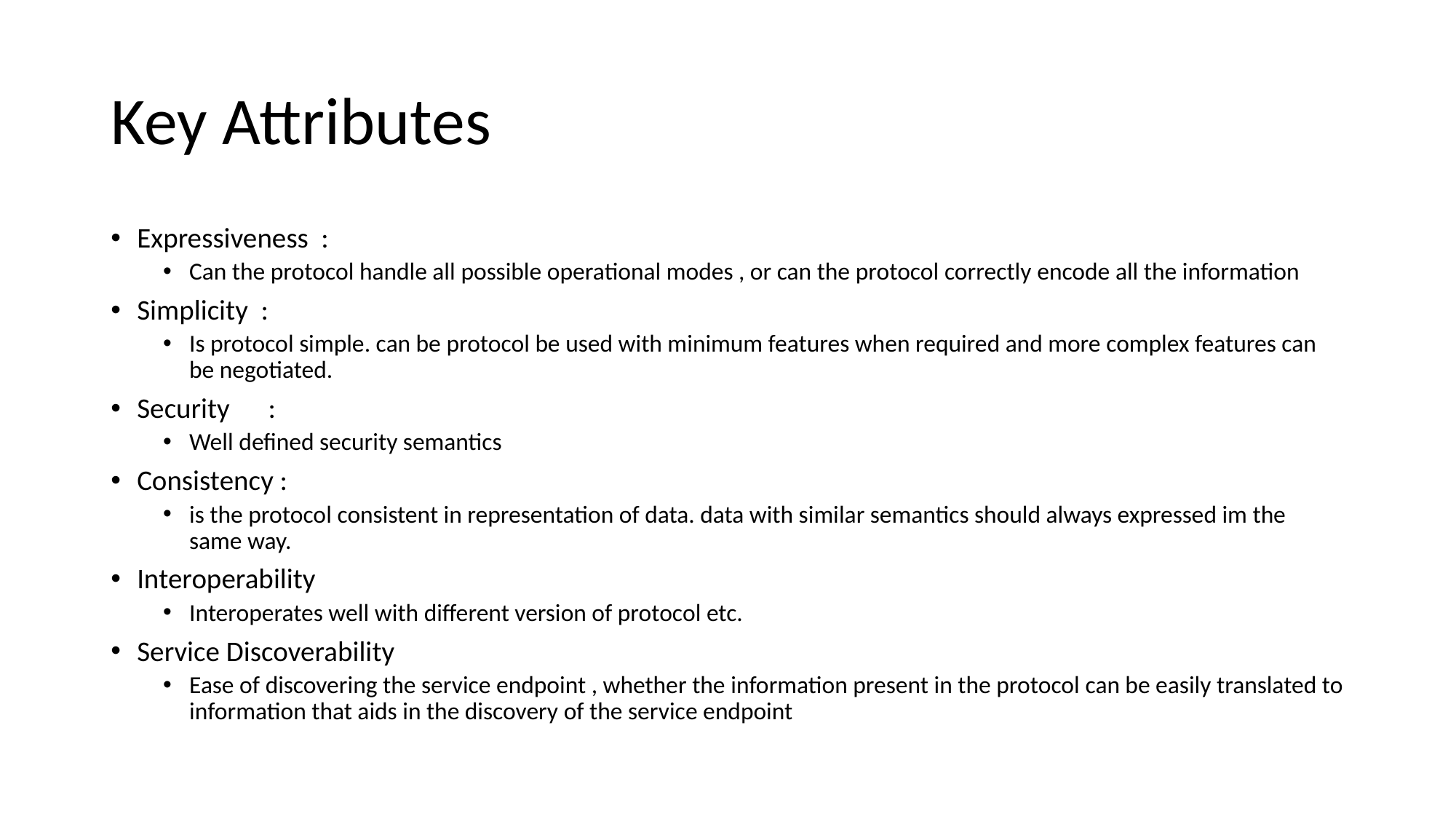

# Key Attributes
Expressiveness  :
Can the protocol handle all possible operational modes , or can the protocol correctly encode all the information
Simplicity  :
Is protocol simple. can be protocol be used with minimum features when required and more complex features can be negotiated.
Security      :
Well defined security semantics
Consistency :
is the protocol consistent in representation of data. data with similar semantics should always expressed im the same way.
Interoperability
Interoperates well with different version of protocol etc.
Service Discoverability
Ease of discovering the service endpoint , whether the information present in the protocol can be easily translated to information that aids in the discovery of the service endpoint